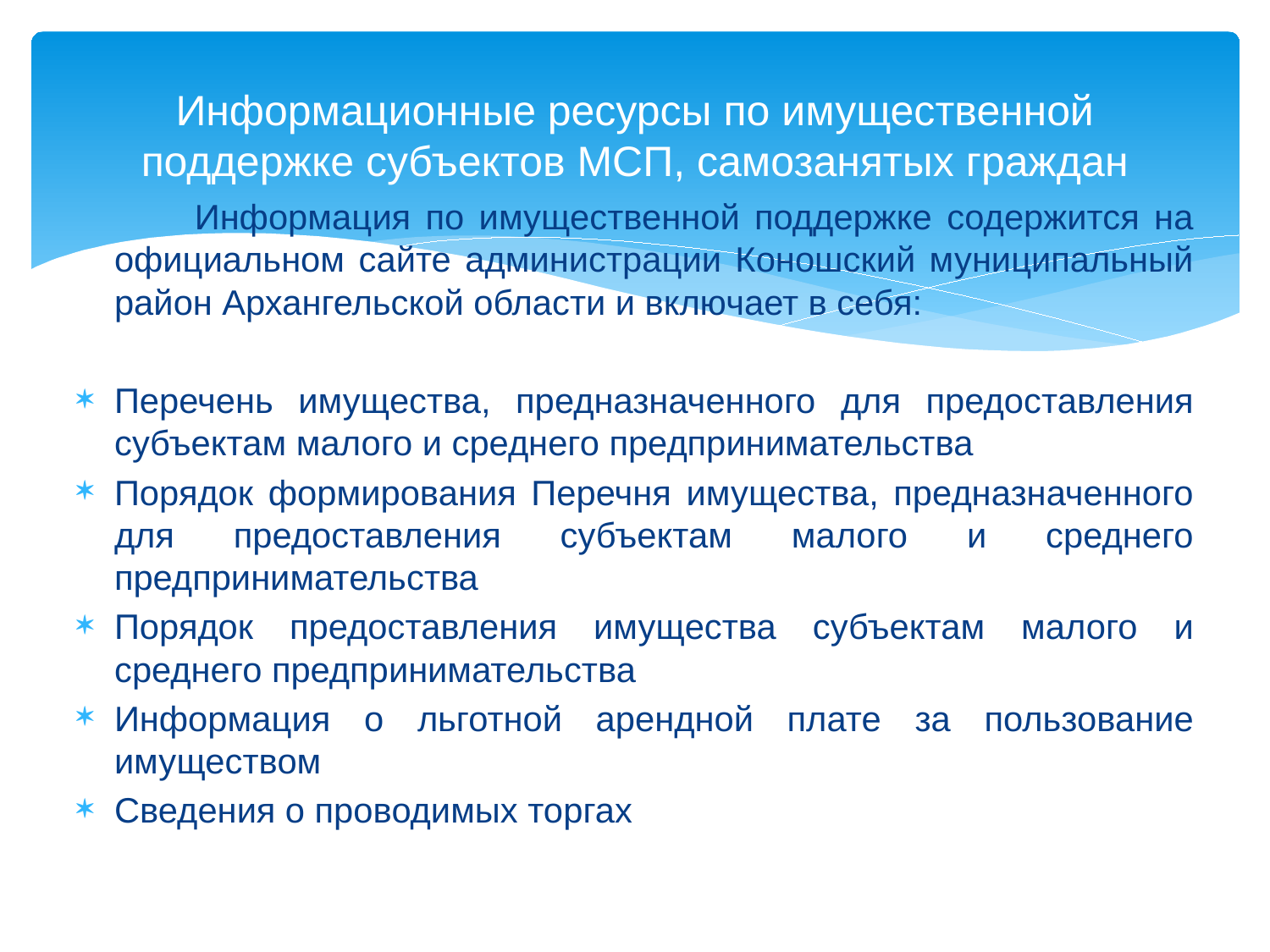

# Информационные ресурсы по имущественной поддержке субъектов МСП, самозанятых граждан
        Информация по имущественной поддержке содержится на официальном сайте администрации Коношский муниципальный район Архангельской области и включает в себя:

Перечень имущества, предназначенного для предоставления субъектам малого и среднего предпринимательства
Порядок формирования Перечня имущества, предназначенного для предоставления субъектам малого и среднего предпринимательства
Порядок предоставления имущества субъектам малого и среднего предпринимательства
Информация о льготной арендной плате за пользование имуществом
Сведения о проводимых торгах